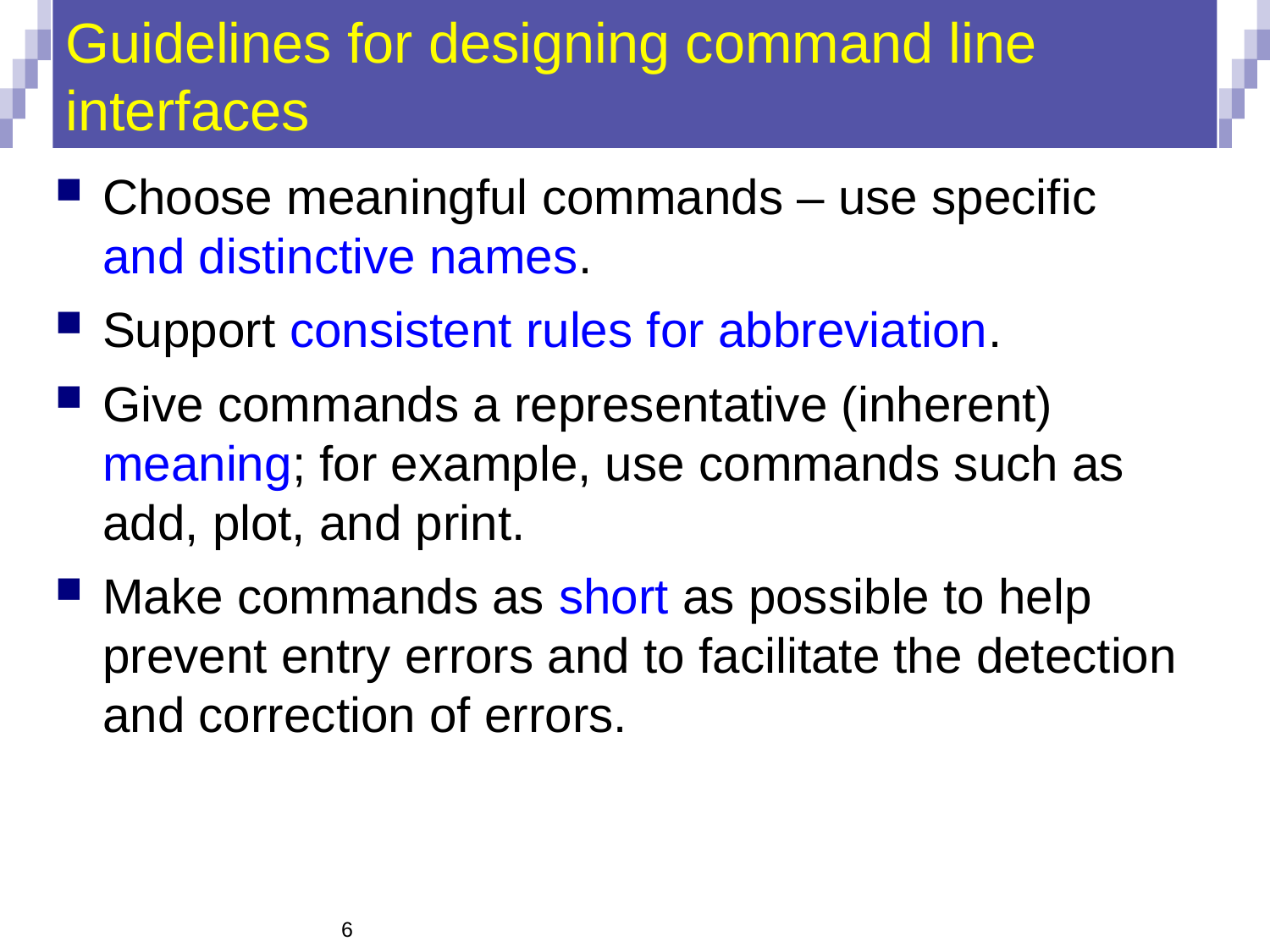

# Guidelines for designing command line interfaces
Choose meaningful commands – use specific and distinctive names.
Support consistent rules for abbreviation.
Give commands a representative (inherent) meaning; for example, use commands such as add, plot, and print.
Make commands as short as possible to help prevent entry errors and to facilitate the detection and correction of errors.

6